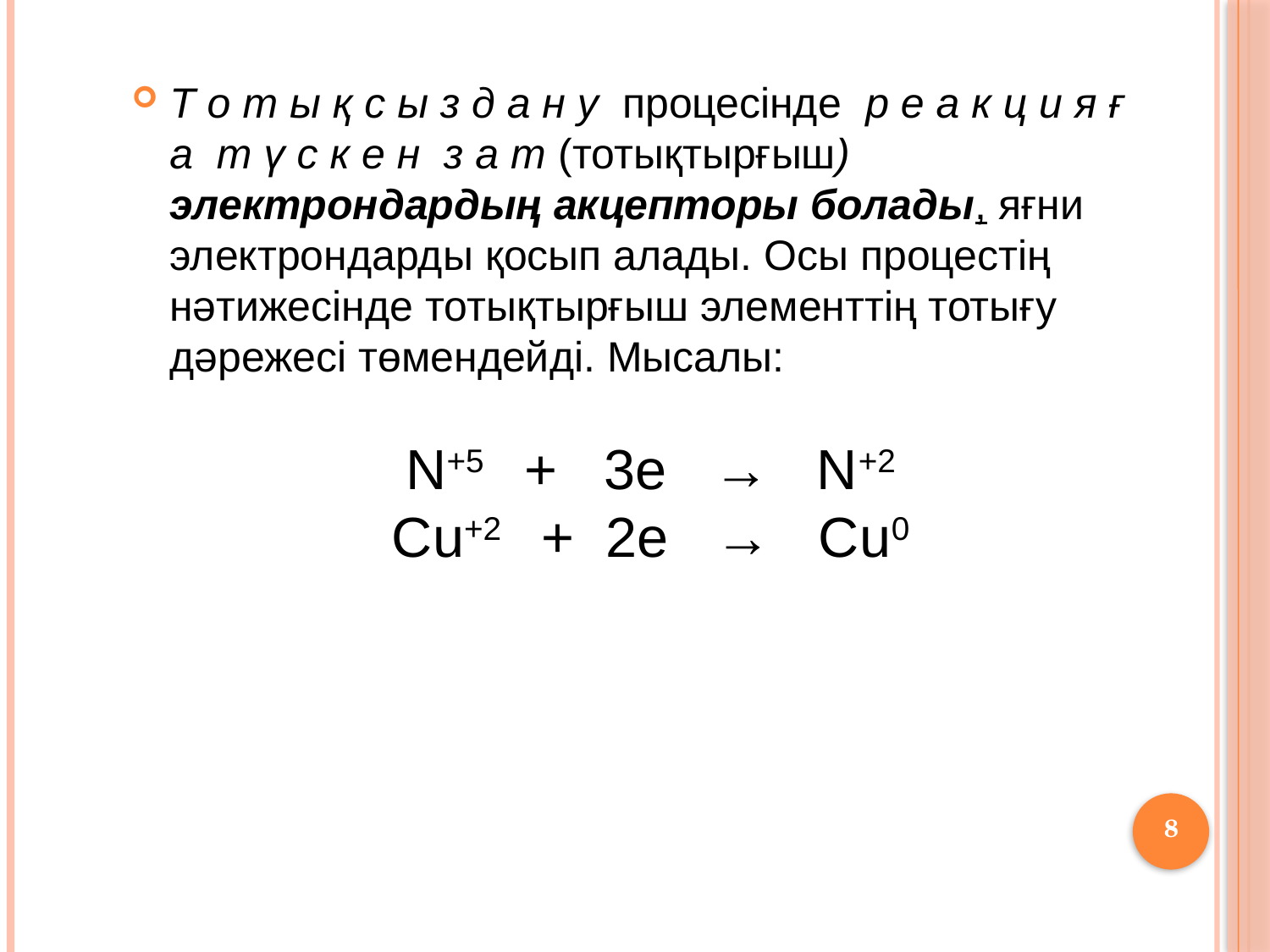

Т о т ы қ с ы з д а н у  процесiнде  р е а к ц и я ғ а  т ү с к е н  з а т (тотықтырғыш) электрондардың акцепторы болады, яғни электрондарды қосып алады. Осы процестiң нәтижесiнде тотықтырғыш элементтiң тотығу дәрежесi төмендейдi. Мысалы:

N+5   +   3е   →   N+2
Cu+2   +  2e   →   Cu0
8